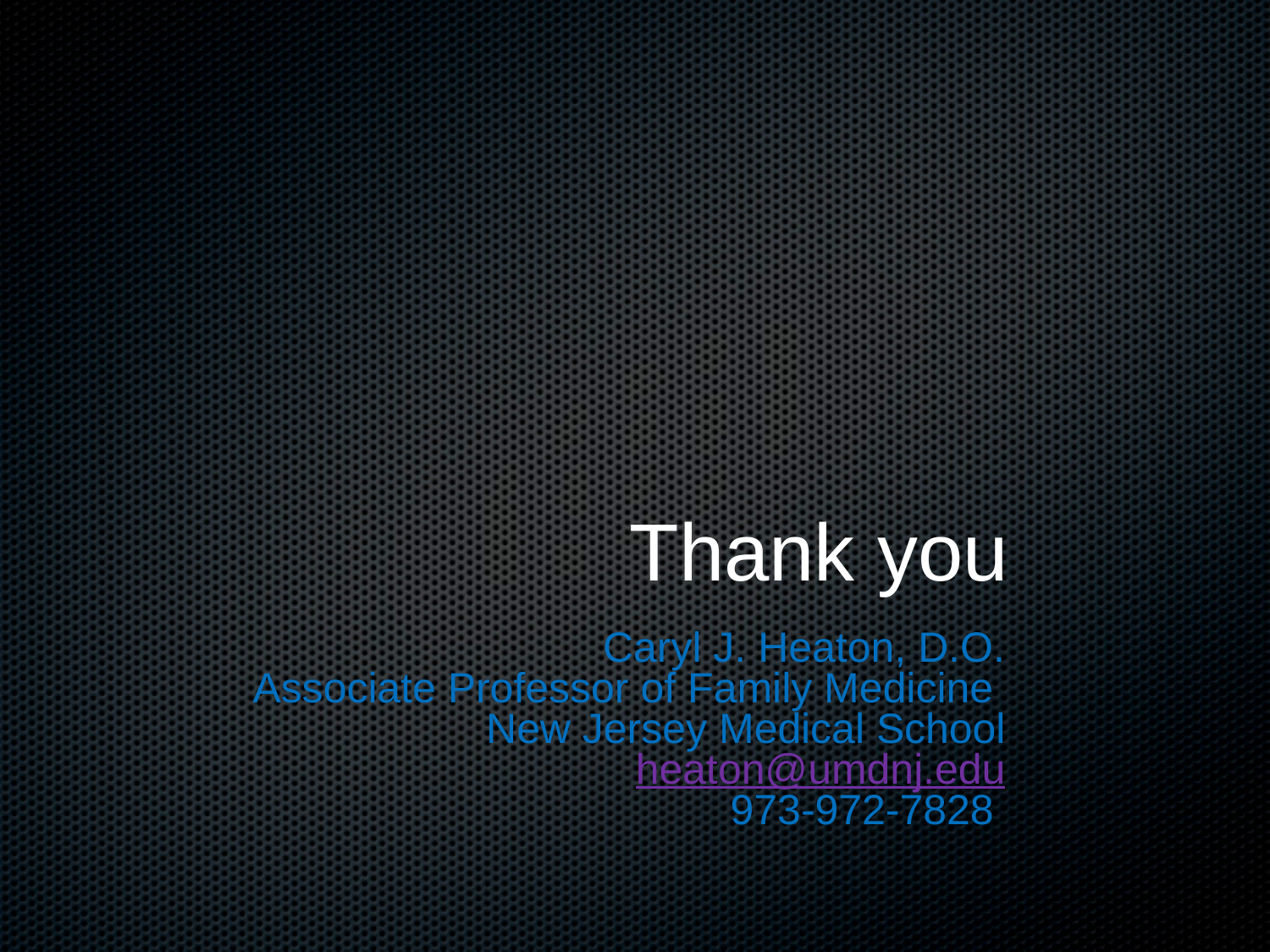

# Thank you
Caryl J. Heaton, D.O.
Associate Professor of Family Medicine
New Jersey Medical School
heaton@umdnj.edu
973-972-7828